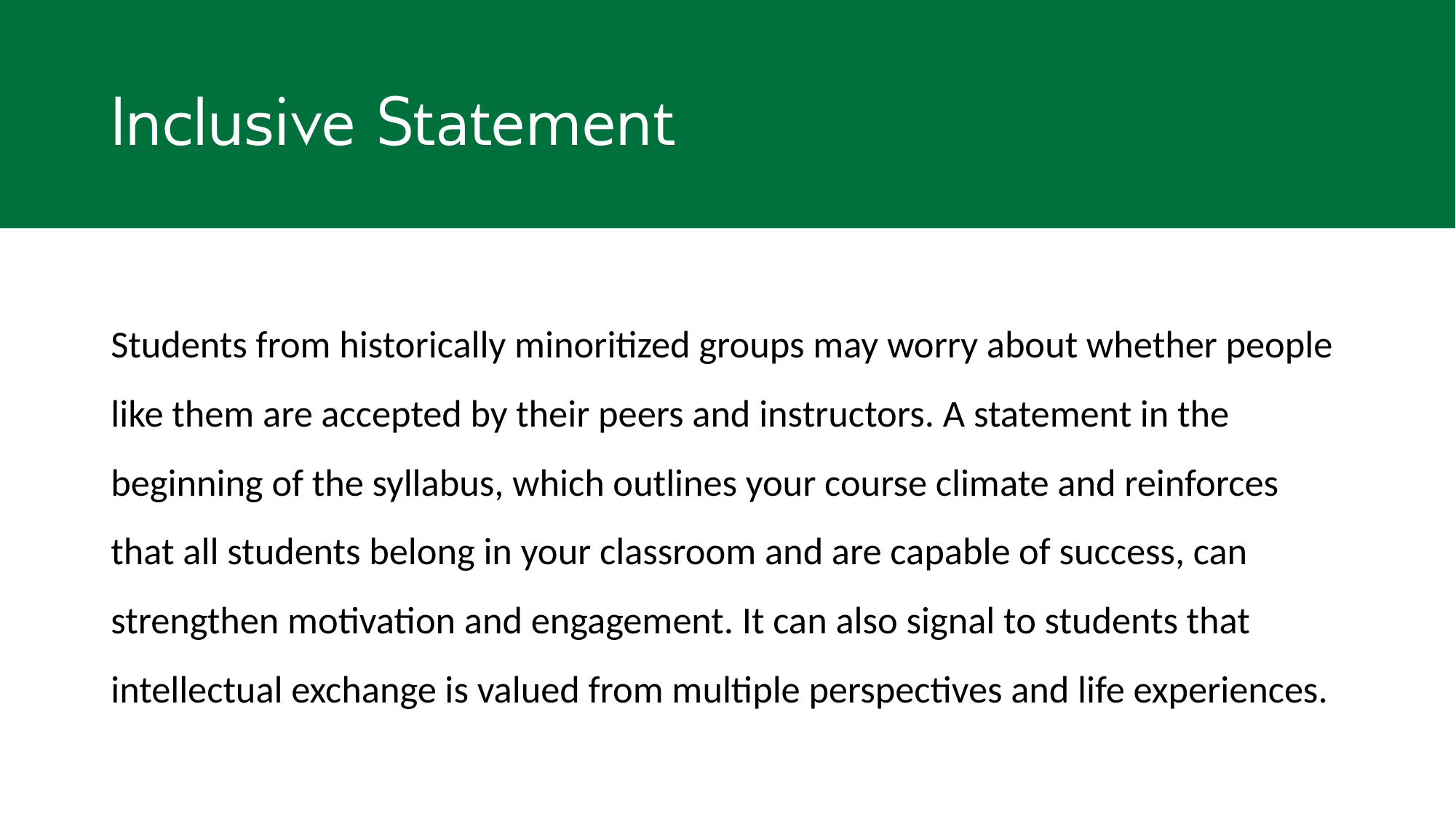

# Inclusive Statement
Students from historically minoritized groups may worry about whether people like them are accepted by their peers and instructors. A statement in the beginning of the syllabus, which outlines your course climate and reinforces that all students belong in your classroom and are capable of success, can strengthen motivation and engagement. It can also signal to students that intellectual exchange is valued from multiple perspectives and life experiences.